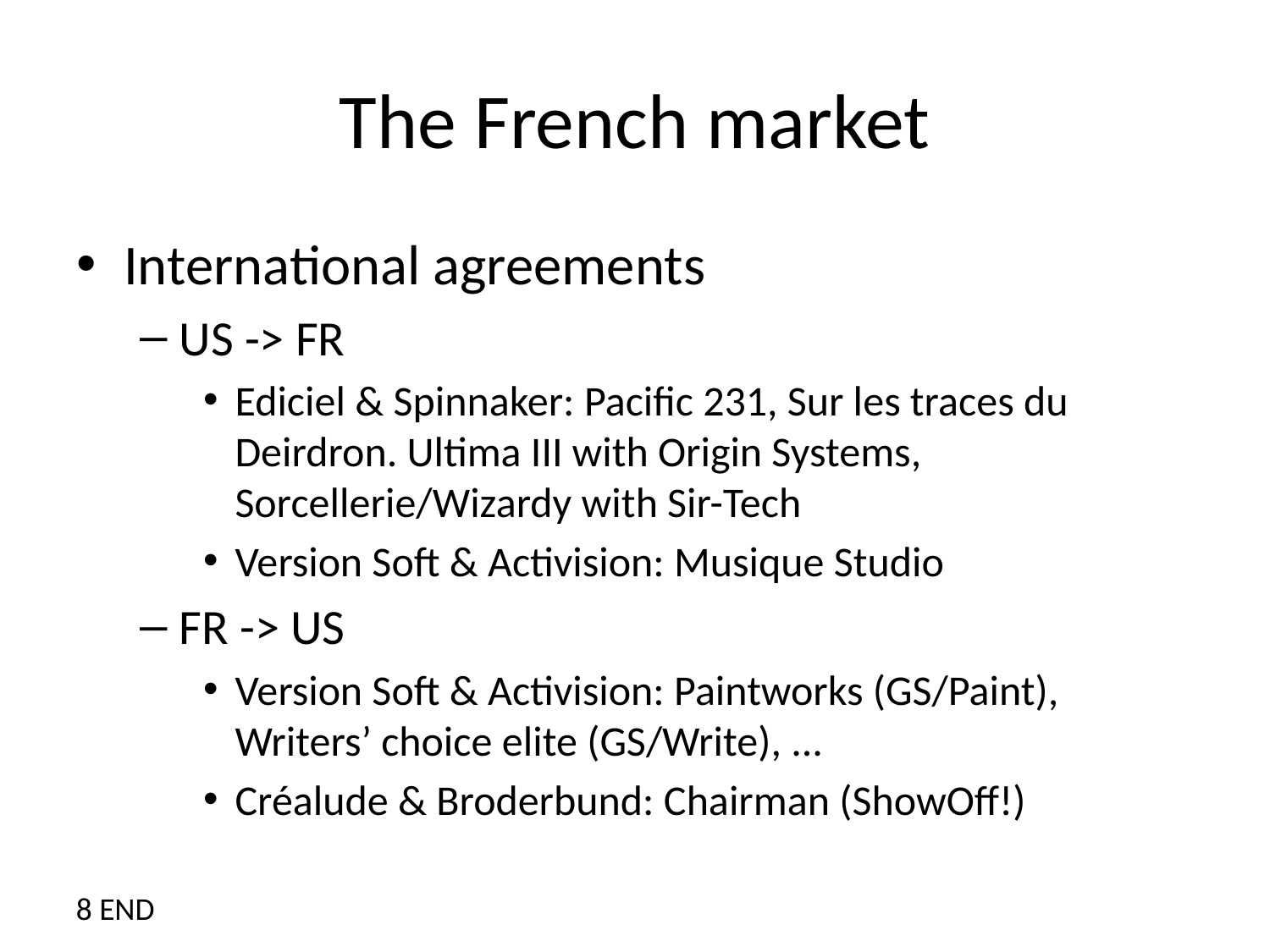

# The French market
International agreements
US -> FR
Ediciel & Spinnaker: Pacific 231, Sur les traces du Deirdron. Ultima III with Origin Systems, Sorcellerie/Wizardy with Sir-Tech
Version Soft & Activision: Musique Studio
FR -> US
Version Soft & Activision: Paintworks (GS/Paint), Writers’ choice elite (GS/Write), ...
Créalude & Broderbund: Chairman (ShowOff!)
8 END